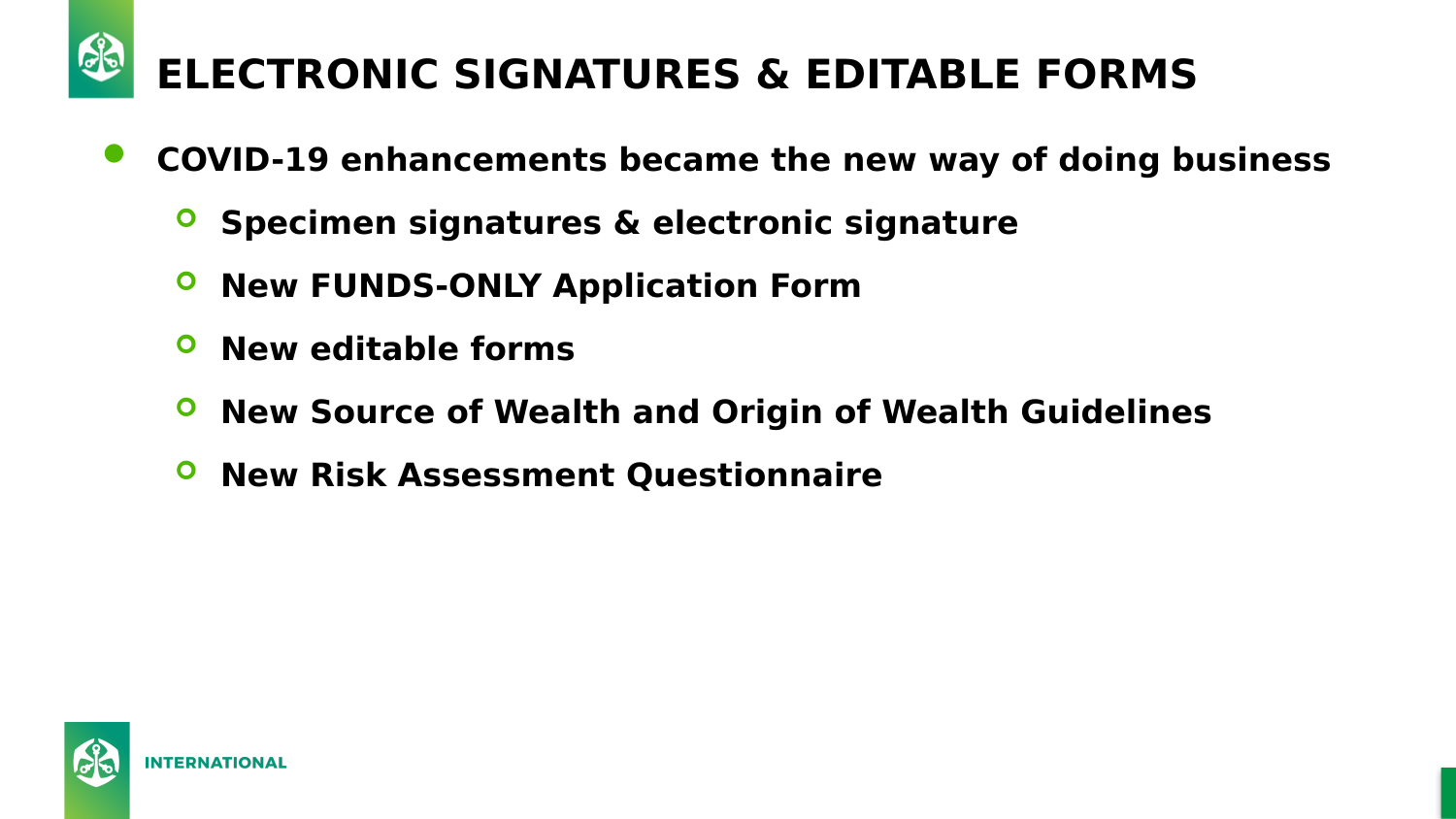

# ELECTRONIC SIGNATURES & EDITABLE FORMS
COVID-19 enhancements became the new way of doing business
Specimen signatures & electronic signature
New FUNDS-ONLY Application Form
New editable forms
New Source of Wealth and Origin of Wealth Guidelines
New Risk Assessment Questionnaire
11